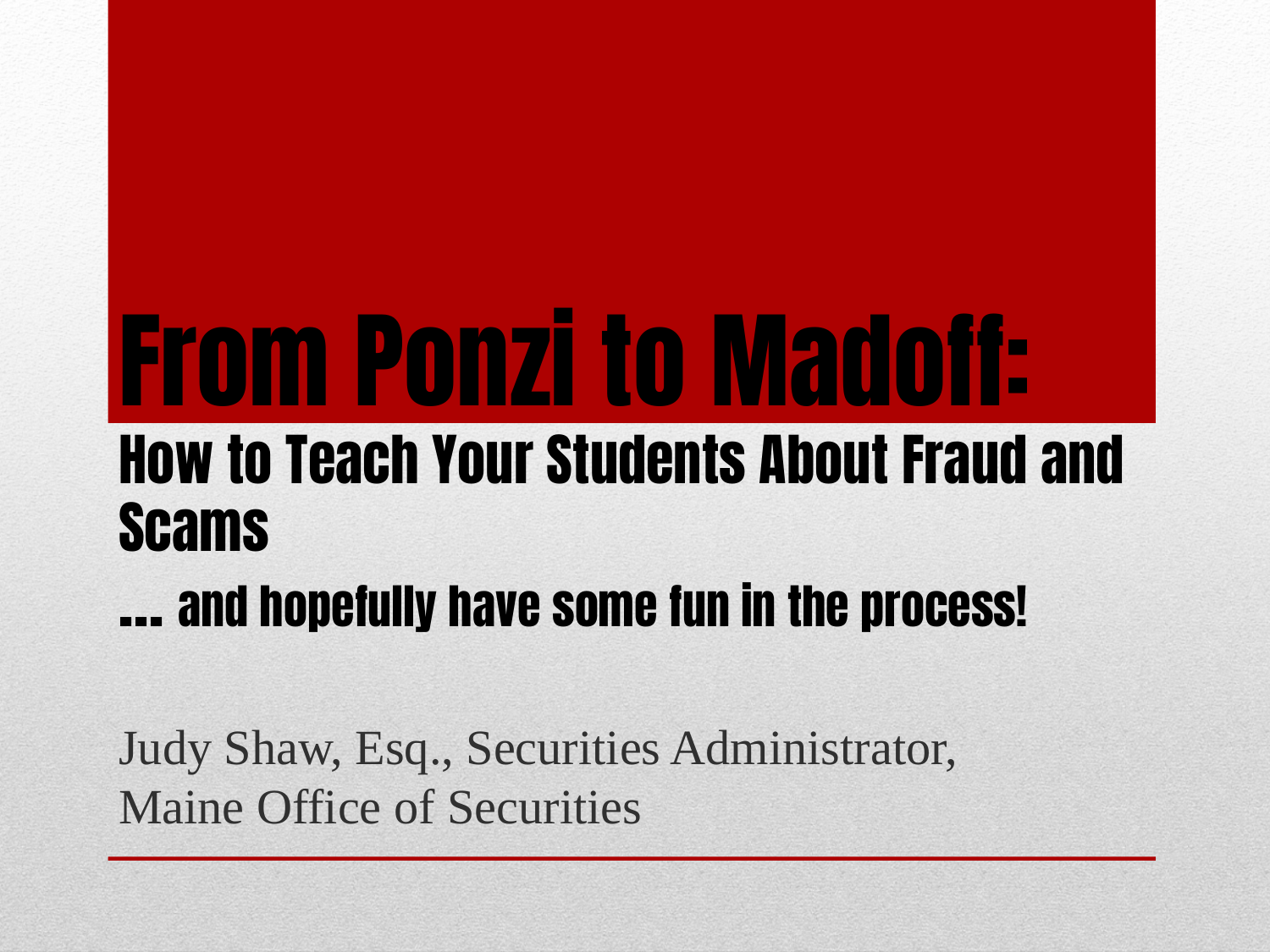

# From Ponzi to Madoff: How to Teach Your Students About Fraud and Scams … and hopefully have some fun in the process!
Judy Shaw, Esq., Securities Administrator, Maine Office of Securities